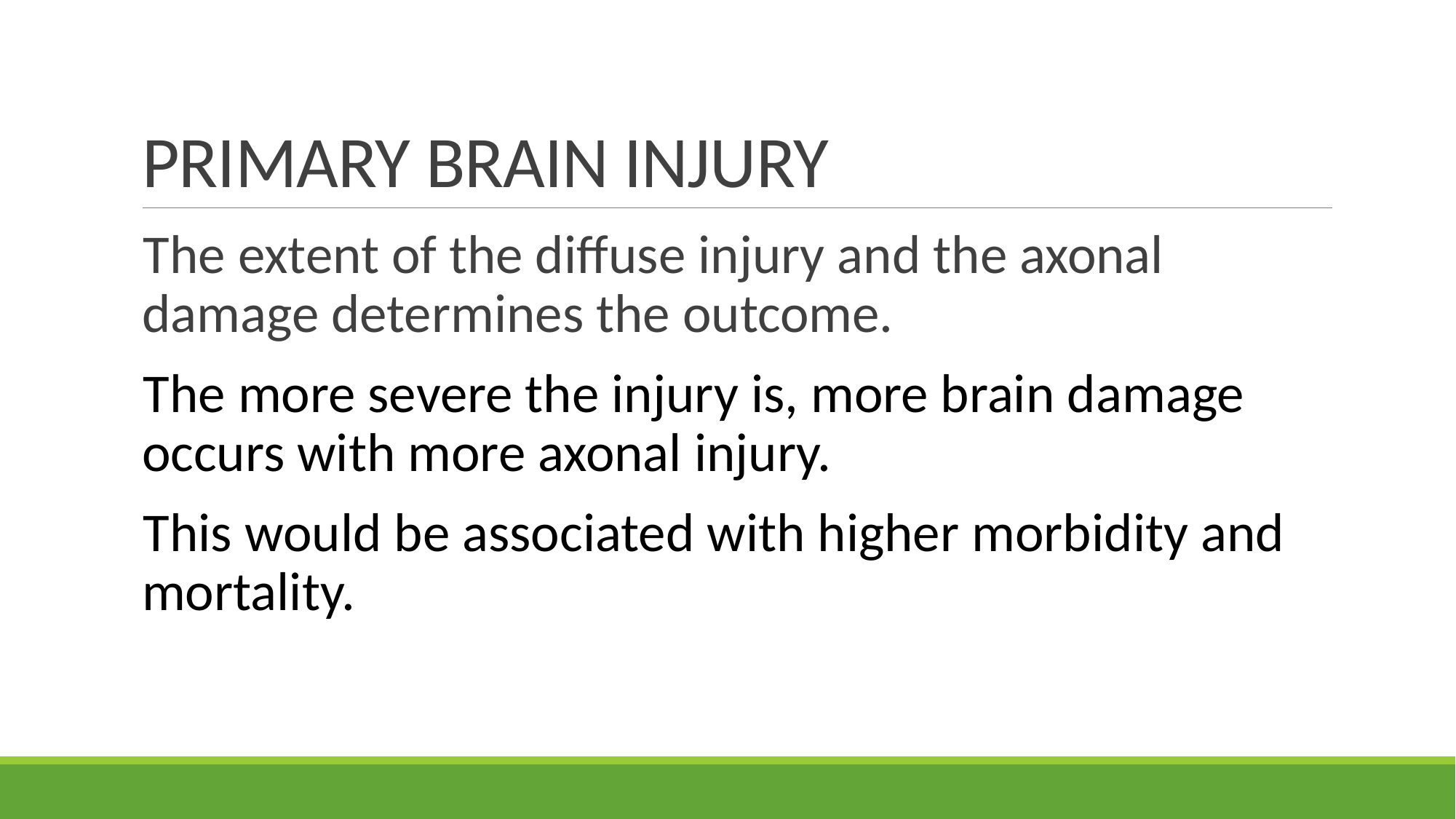

# PRIMARY BRAIN INJURY
The extent of the diffuse injury and the axonal damage determines the outcome.
The more severe the injury is, more brain damage occurs with more axonal injury.
This would be associated with higher morbidity and mortality.